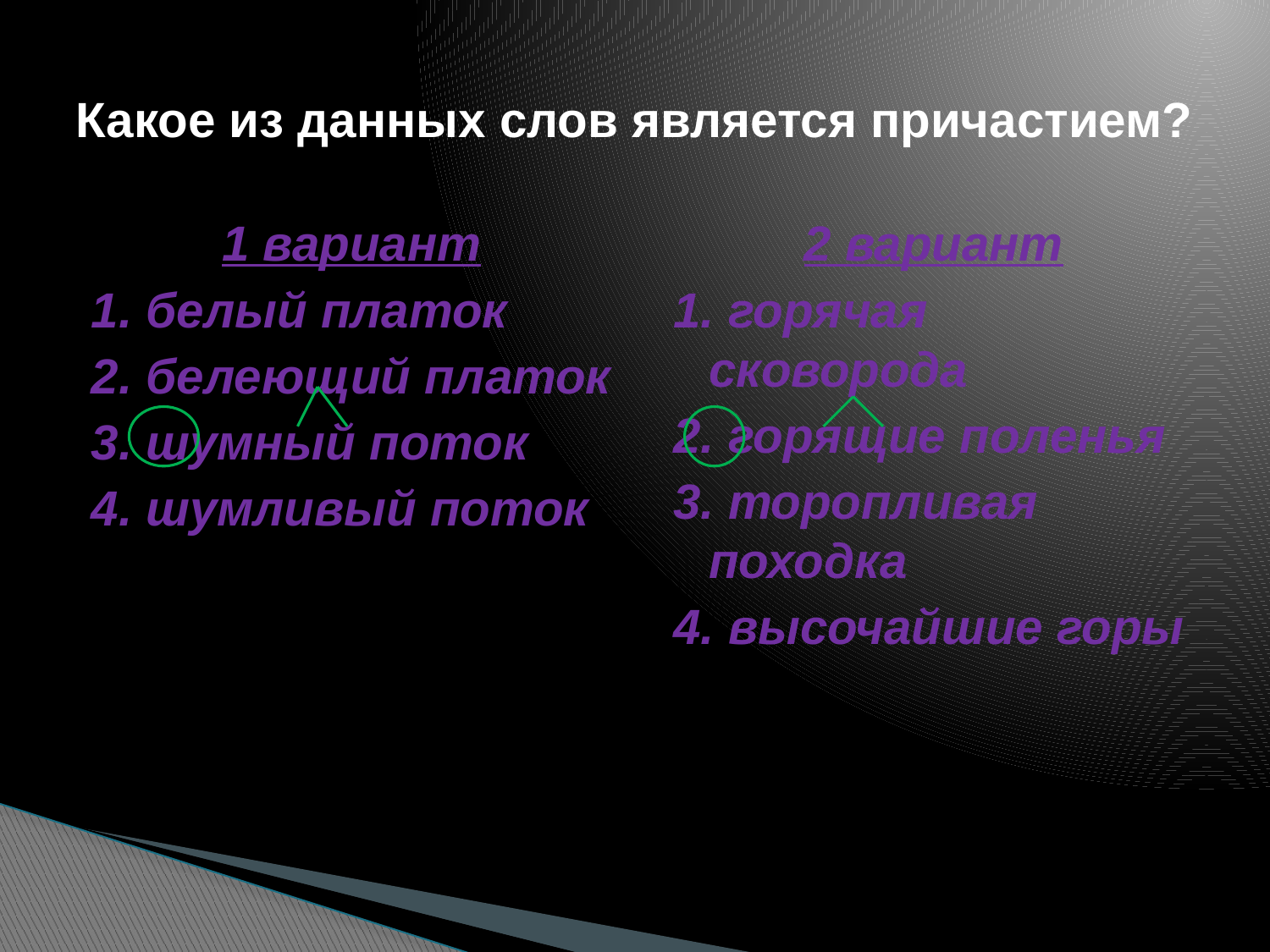

# Какое из данных слов является причастием?
1 вариант
1. белый платок
2. белеющий платок
3. шумный поток
4. шумливый поток
2 вариант
1. горячая сковорода
2. горящие поленья
3. торопливая походка
4. высочайшие горы